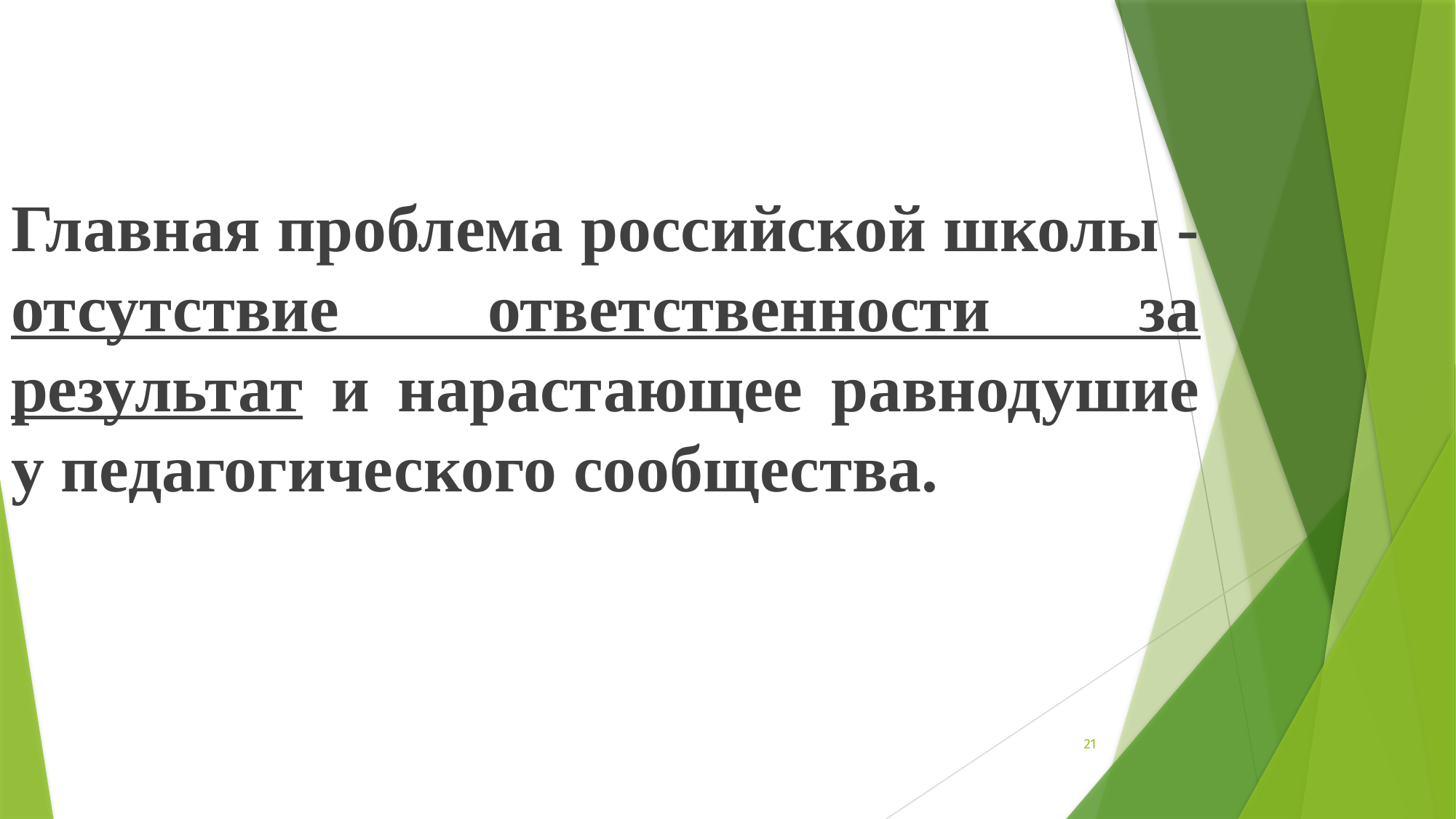

Главная проблема российской школы - отсутствие ответственности за результат и нарастающее равнодушие у педагогического сообщества.
21